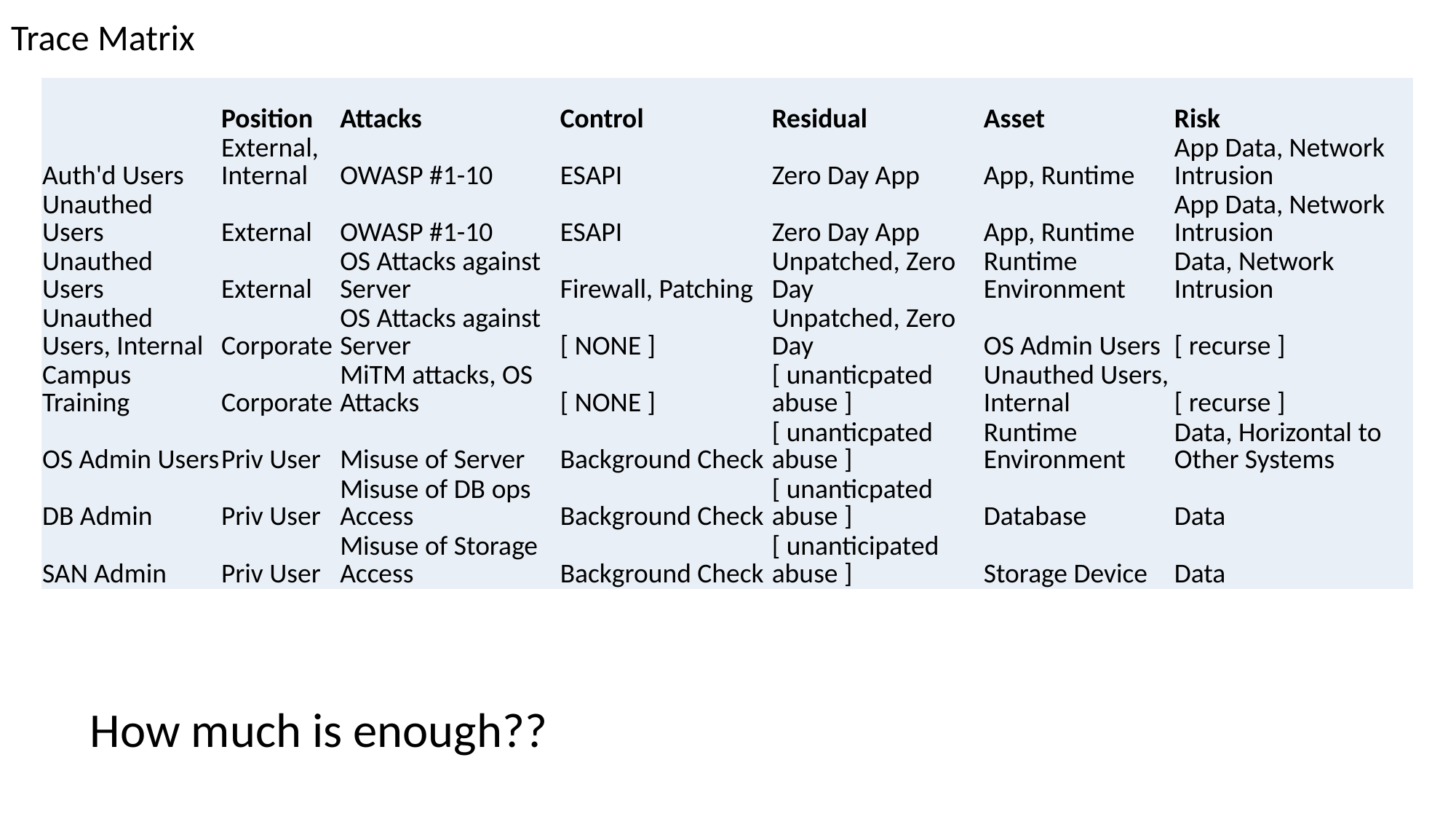

# Trace Matrix
|  | Position | Attacks | Control | Residual | Asset | Risk |
| --- | --- | --- | --- | --- | --- | --- |
| Auth'd Users | External, Internal | OWASP #1-10 | ESAPI | Zero Day App | App, Runtime | App Data, Network Intrusion |
| Unauthed Users | External | OWASP #1-10 | ESAPI | Zero Day App | App, Runtime | App Data, Network Intrusion |
| Unauthed Users | External | OS Attacks against Server | Firewall, Patching | Unpatched, Zero Day | Runtime Environment | Data, Network Intrusion |
| Unauthed Users, Internal | Corporate | OS Attacks against Server | [ NONE ] | Unpatched, Zero Day | OS Admin Users | [ recurse ] |
| Campus Training | Corporate | MiTM attacks, OS Attacks | [ NONE ] | [ unanticpated abuse ] | Unauthed Users, Internal | [ recurse ] |
| OS Admin Users | Priv User | Misuse of Server | Background Check | [ unanticpated abuse ] | Runtime Environment | Data, Horizontal to Other Systems |
| DB Admin | Priv User | Misuse of DB ops Access | Background Check | [ unanticpated abuse ] | Database | Data |
| SAN Admin | Priv User | Misuse of Storage Access | Background Check | [ unanticipated abuse ] | Storage Device | Data |
How much is enough??